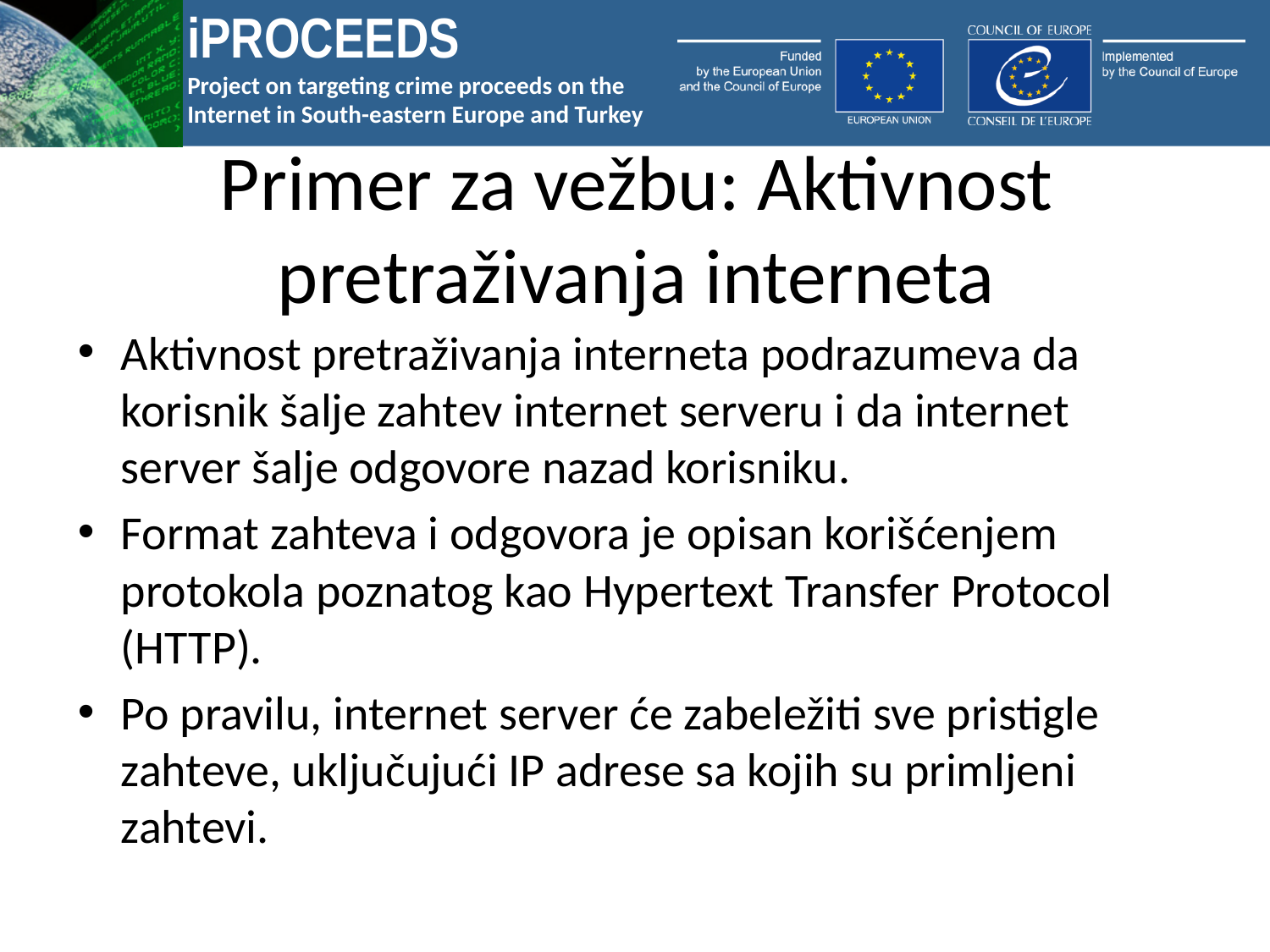

# Primer za vežbu: Aktivnost pretraživanja interneta
Aktivnost pretraživanja interneta podrazumeva da korisnik šalje zahtev internet serveru i da internet server šalje odgovore nazad korisniku.
Format zahteva i odgovora je opisan korišćenjem protokola poznatog kao Hypertext Transfer Protocol (HTTP).
Po pravilu, internet server će zabeležiti sve pristigle zahteve, uključujući IP adrese sa kojih su primljeni zahtevi.